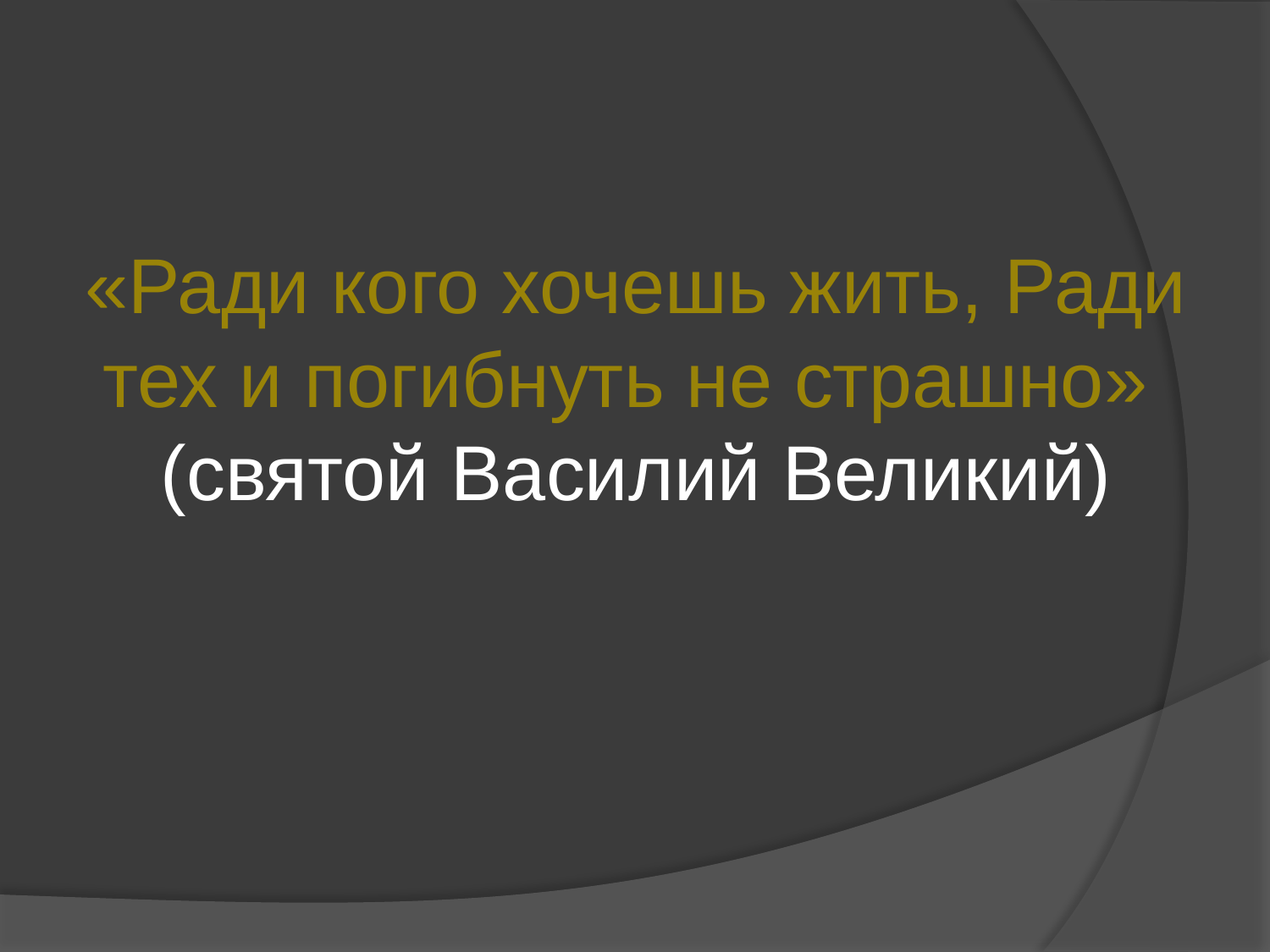

# «Ради кого хочешь жить, Ради тех и погибнуть не страшно» (святой Василий Великий)